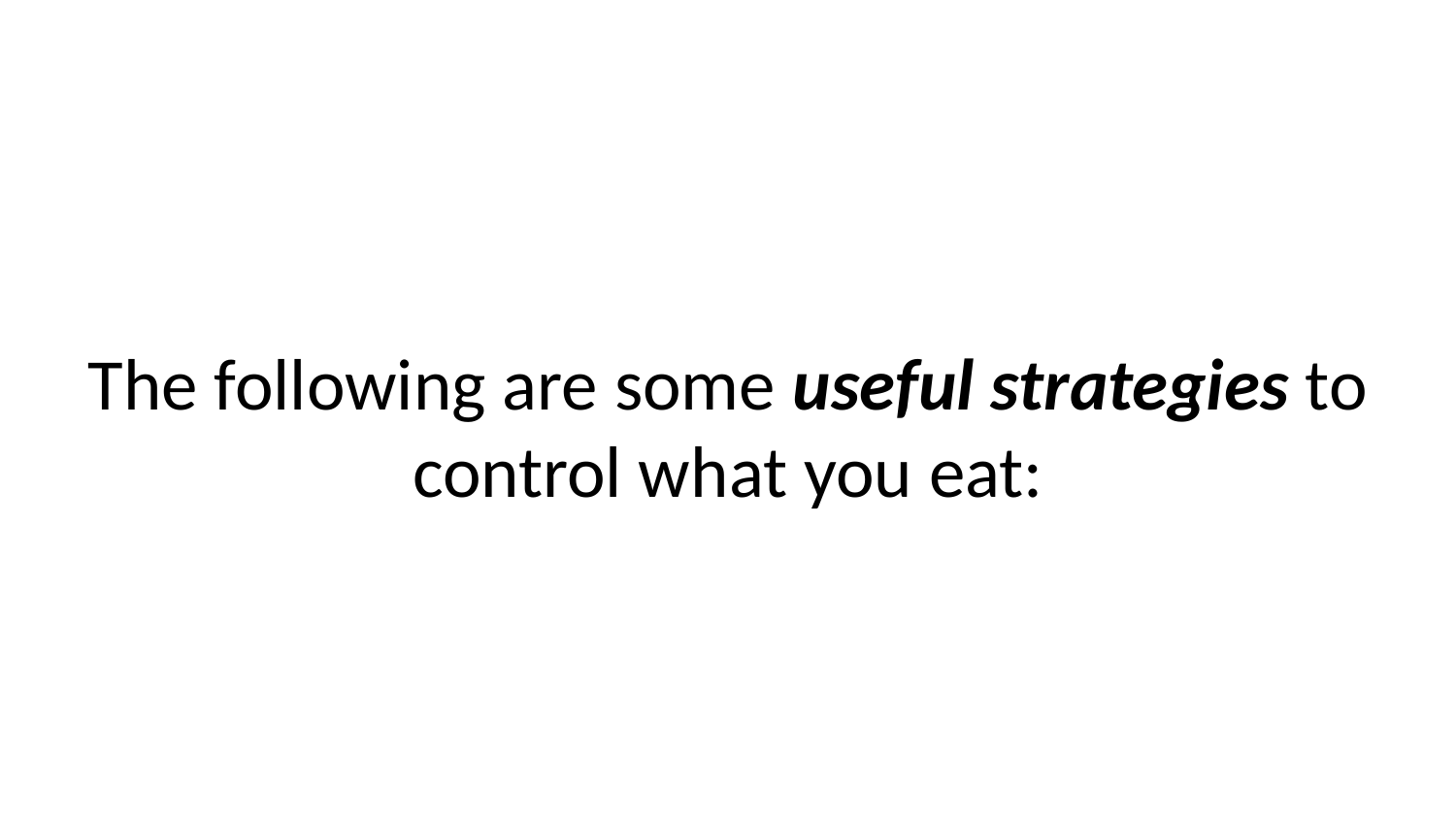

The following are some useful strategies to control what you eat: